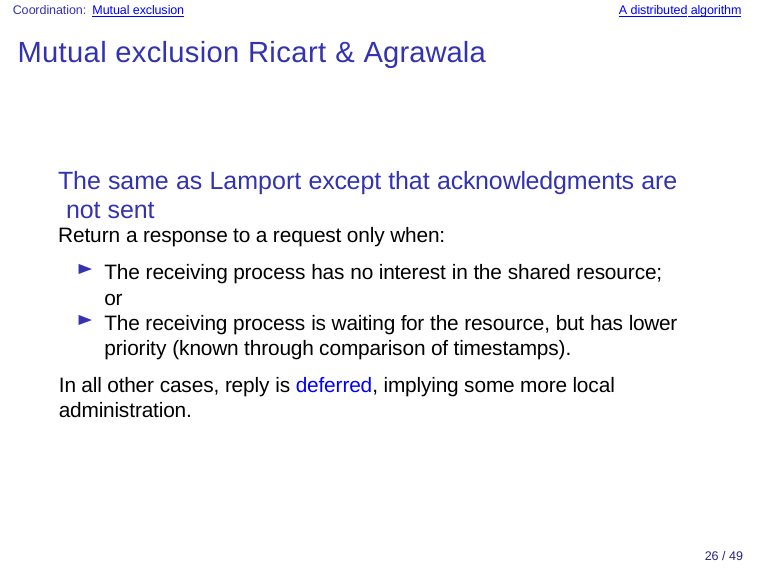

Coordination: Mutual exclusion
A distributed algorithm
Mutual exclusion Ricart & Agrawala
The same as Lamport except that acknowledgments are  not sent
Return a response to a request only when:
The receiving process has no interest in the shared resource; or
The receiving process is waiting for the resource, but has lower  priority (known through comparison of timestamps).
In all other cases, reply is deferred, implying some more local  administration.
26 / 49